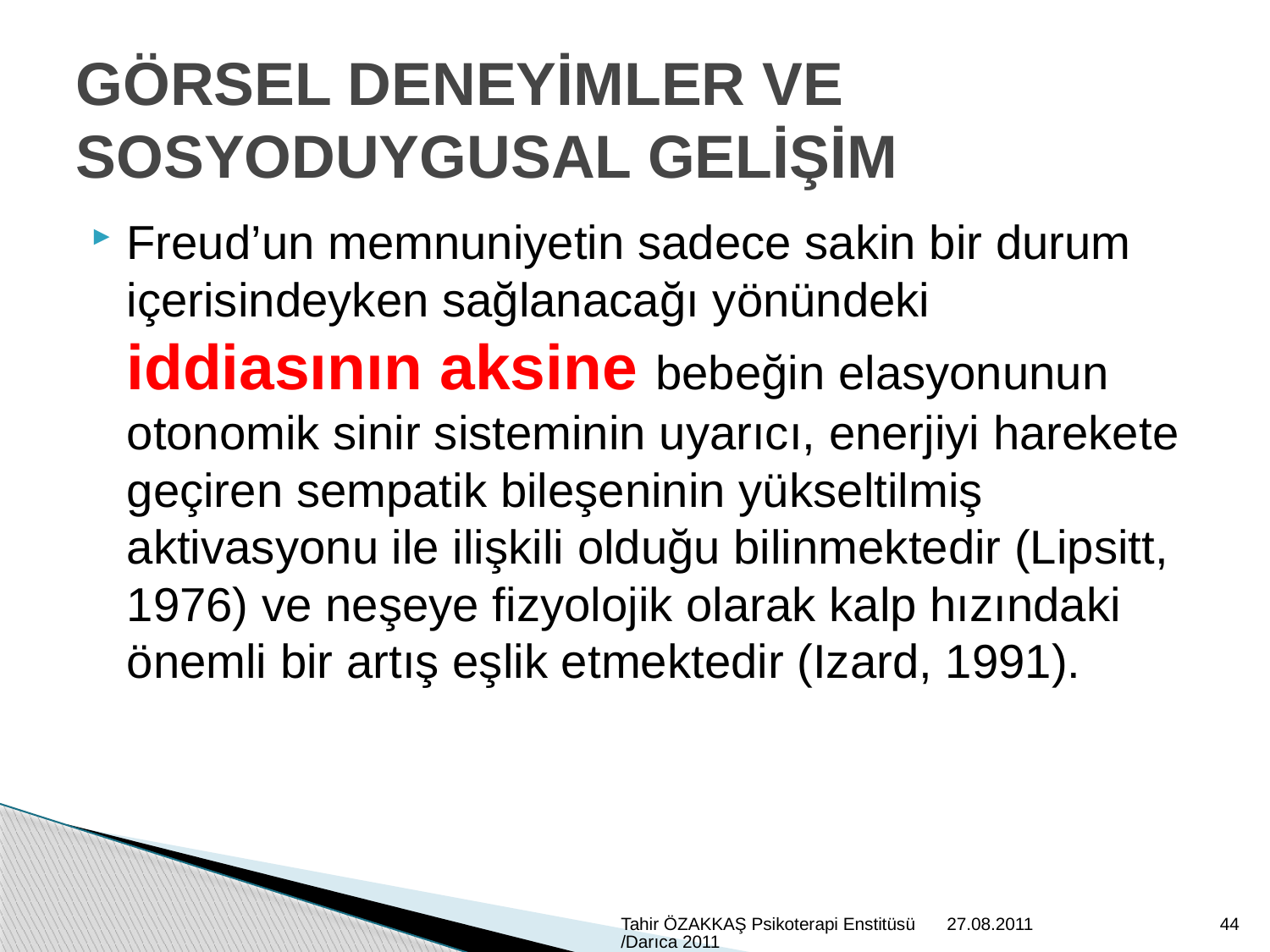

# GÖRSEL DENEYİMLER VE SOSYODUYGUSAL GELİŞİM
Freud’un memnuniyetin sadece sakin bir durum içerisindeyken sağlanacağı yönündeki iddiasının aksine bebeğin elasyonunun otonomik sinir sisteminin uyarıcı, enerjiyi harekete geçiren sempatik bileşeninin yükseltilmiş aktivasyonu ile ilişkili olduğu bilinmektedir (Lipsitt, 1976) ve neşeye fizyolojik olarak kalp hızındaki önemli bir artış eşlik etmektedir (Izard, 1991).
Tahir ÖZAKKAŞ Psikoterapi Enstitüsü /Darıca 2011
27.08.2011
44